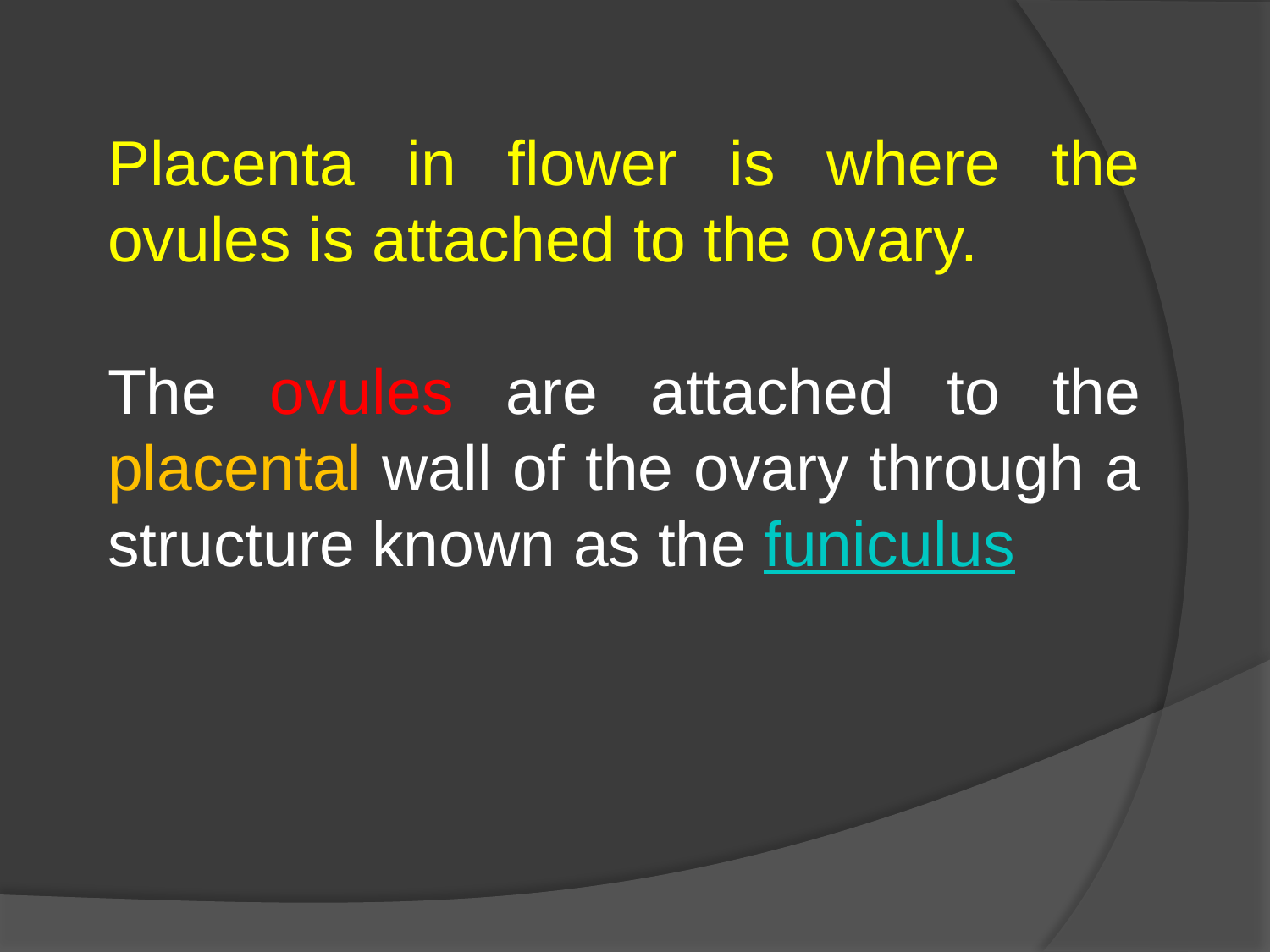

Placenta in flower is where the ovules is attached to the ovary.

The ovules are attached to the placental wall of the ovary through a structure known as the funiculus